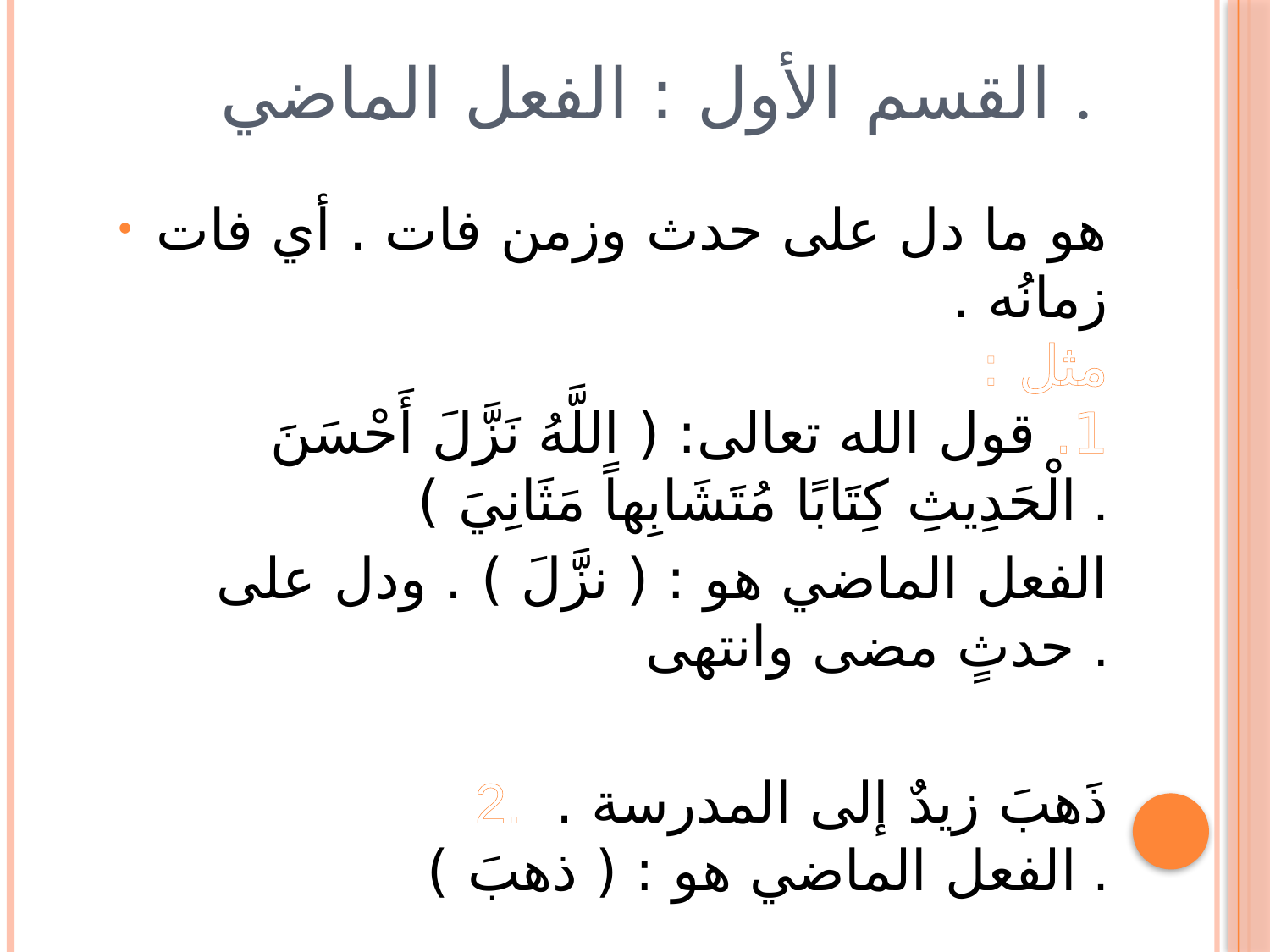

# القسم الأول : الفعل الماضي .

هو ما دل على حدث وزمن فات . أي فات زمانُه .
مثل :
1. قول الله تعالى: ( اللَّهُ نَزَّلَ أَحْسَنَ الْحَدِيثِ كِتَابًا مُتَشَابِهاً مَثَانِيَ ) .
الفعل الماضي هو : ( نزَّلَ ) . ودل على حدثٍ مضى وانتهى .

2. ذَهبَ زيدٌ إلى المدرسة .
الفعل الماضي هو : ( ذهبَ ) .

* الفعل الماضي مبنيٌ دائماً على الفتح .